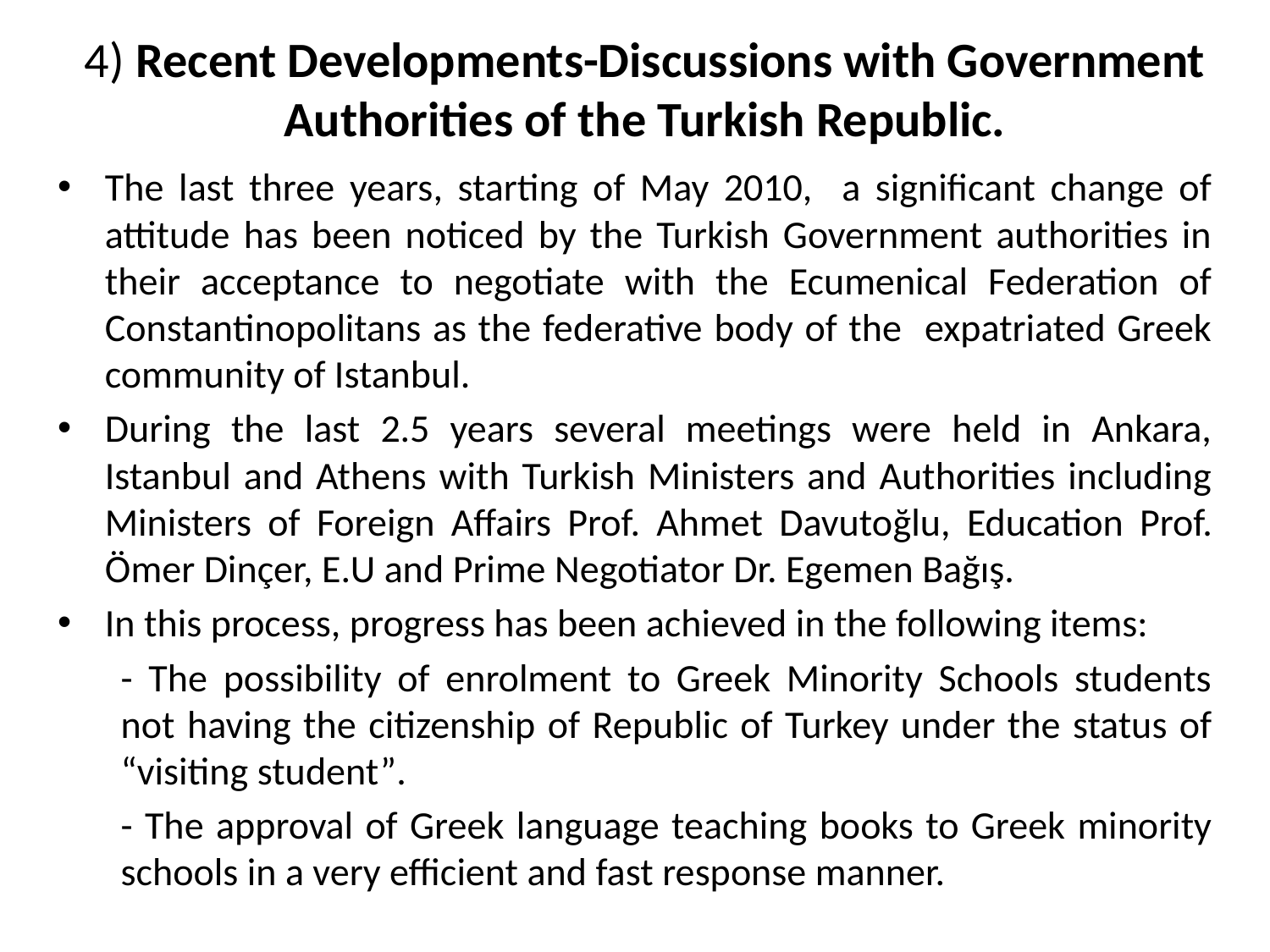

# 4) Recent Developments-Discussions with Government Authorities of the Turkish Republic.
The last three years, starting of May 2010,  a significant change of attitude has been noticed by the Turkish Government authorities in their acceptance to negotiate with the Ecumenical Federation of Constantinopolitans as the federative body of the  expatriated Greek community of Istanbul.
During the last 2.5 years several meetings were held in Ankara, Istanbul and Athens with Turkish Ministers and Authorities including Ministers of Foreign Affairs Prof. Ahmet Davutoğlu, Education Prof. Ömer Dinçer, E.U and Prime Negotiator Dr. Egemen Bağış.
In this process, progress has been achieved in the following items:
- The possibility of enrolment to Greek Minority Schools students not having the citizenship of Republic of Turkey under the status of “visiting student”.
- The approval of Greek language teaching books to Greek minority schools in a very efficient and fast response manner.